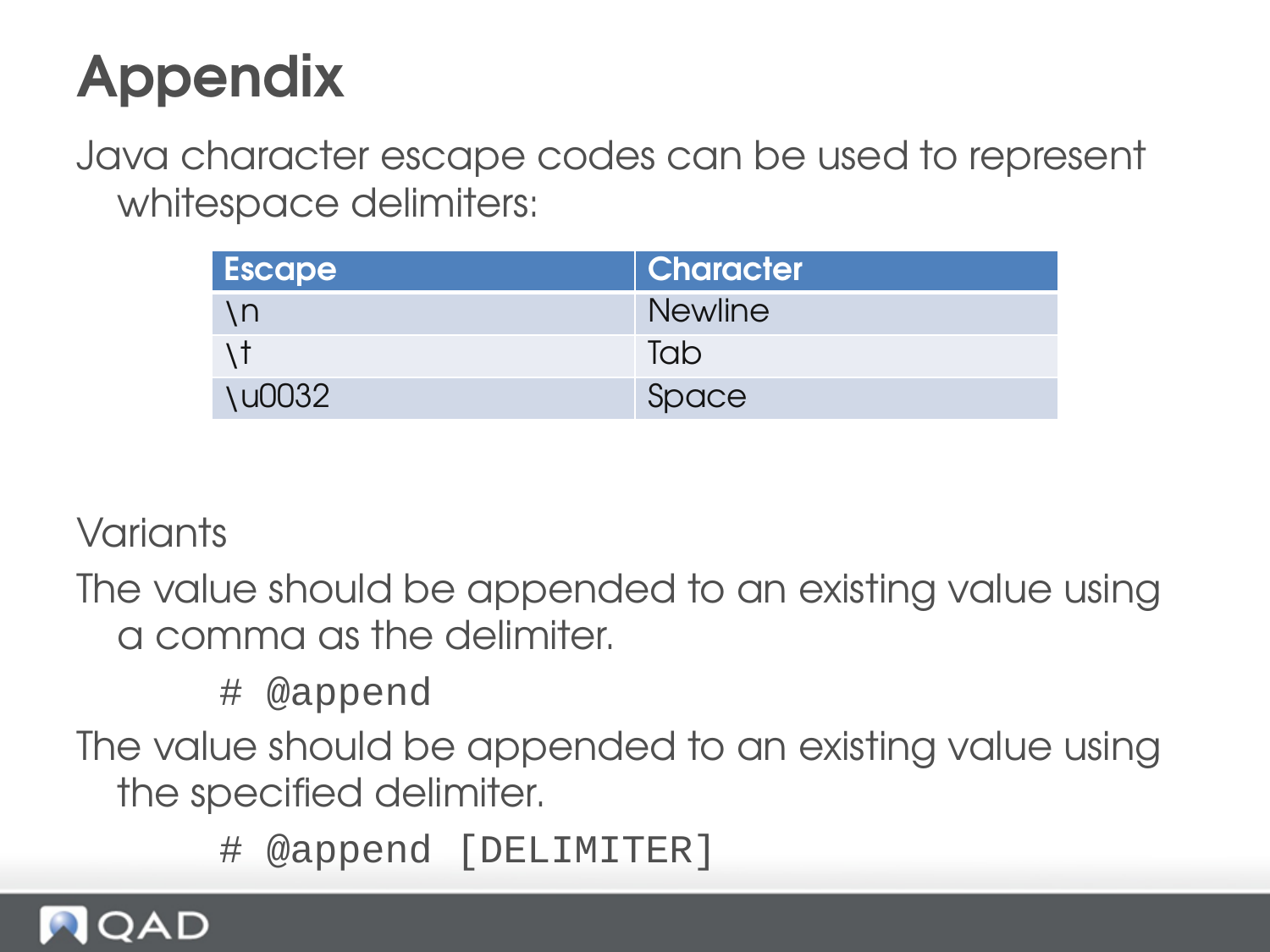

# Appendix
Java character escape codes can be used to represent whitespace delimiters:

Variants
The value should be appended to an existing value using a comma as the delimiter.
		# @append
The value should be appended to an existing value using the specified delimiter.
		# @append [DELIMITER]
| Escape | Character |
| --- | --- |
| \n | Newline |
| \t | Tab |
| \u0032 | Space |